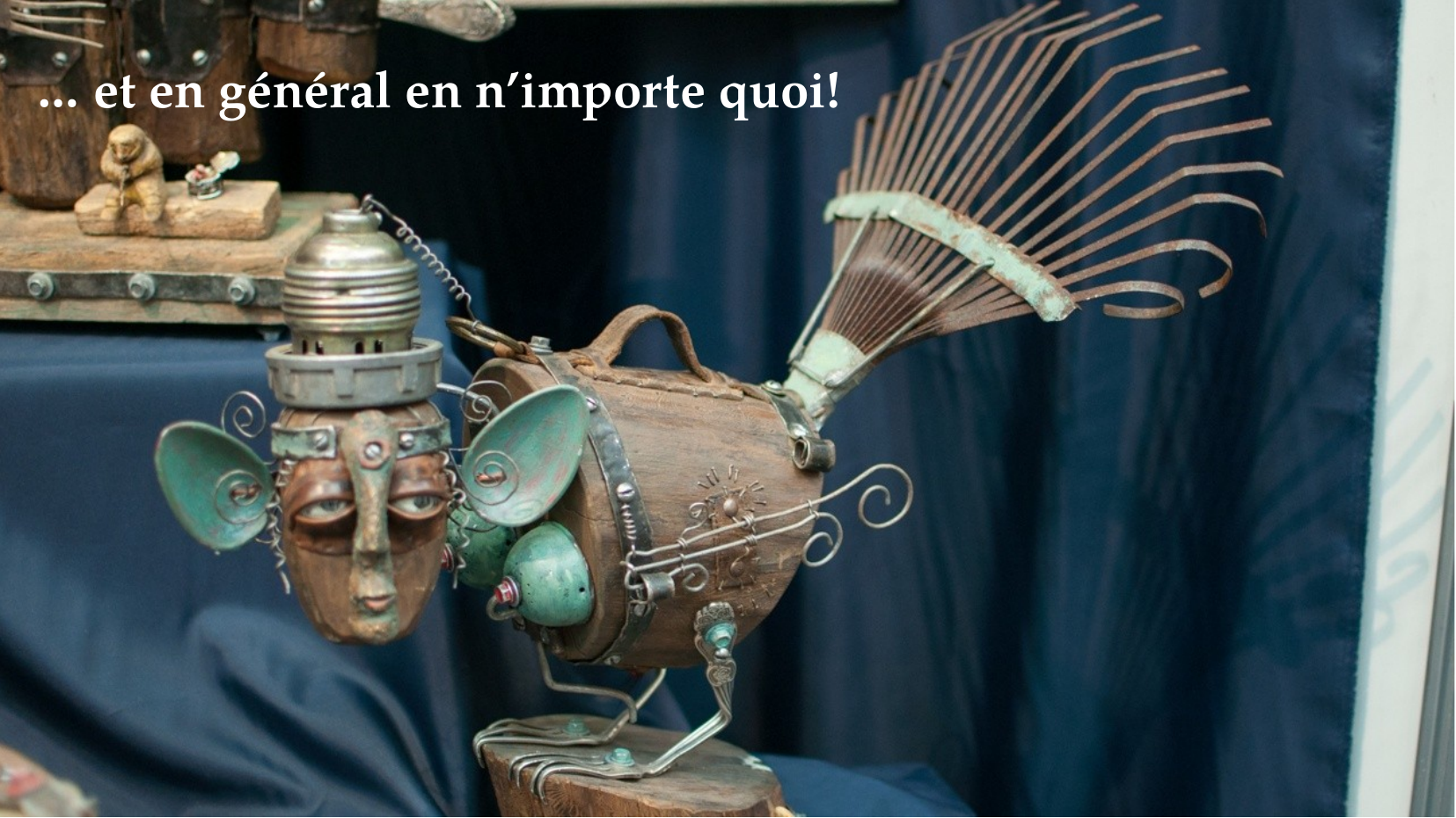

# … et en général en n’importe quoi!